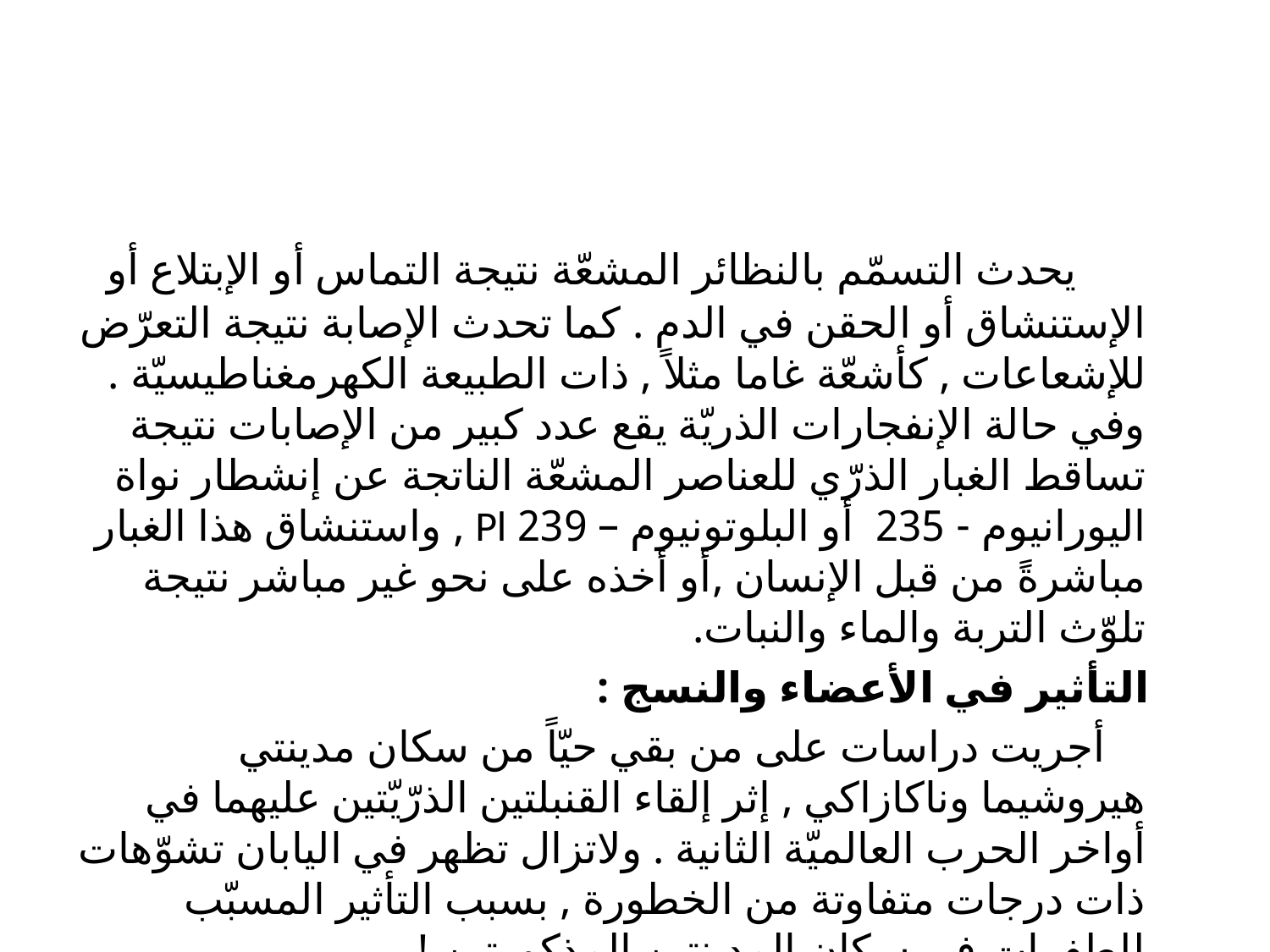

#
        يحدث التسمّم بالنظائر المشعّة نتيجة التماس أو الإبتلاع أو الإستنشاق أو الحقن في الدم . كما تحدث الإصابة نتيجة التعرّض للإشعاعات , كأشعّة غاما مثلاً , ذات الطبيعة الكهرمغناطيسيّة . وفي حالة الإنفجارات الذريّة يقع عدد كبير من الإصابات نتيجة تساقط الغبار الذرّي للعناصر المشعّة الناتجة عن إنشطار نواة اليورانيوم - 235  أو البلوتونيوم – 239 Pl , واستنشاق هذا الغبار مباشرةً من قبل الإنسان ,أو أخذه على نحو غير مباشر نتيجة تلوّث التربة والماء والنبات.
    التأثير في الأعضاء والنسج :
        أجريت دراسات على من بقي حيّاً من سكان مدينتي هيروشيما وناكازاكي , إثر إلقاء القنبلتين الذرّيّتين عليهما في أواخر الحرب العالميّة الثانية . ولاتزال تظهر في اليابان تشوّهات ذات درجات متفاوتة من الخطورة , بسبب التأثير المسبّب للطفرات في سكان المدينتين المذكورتين !